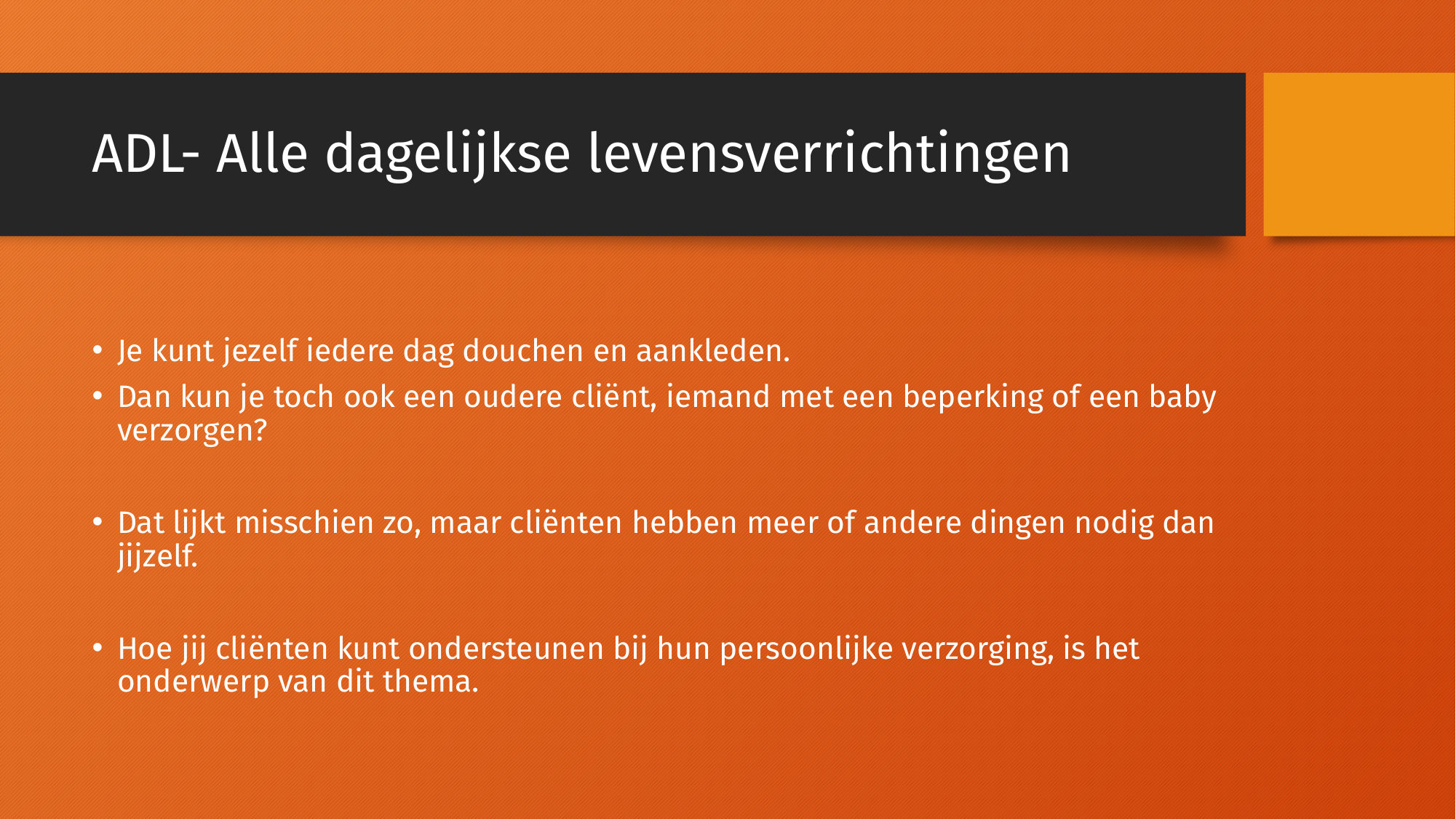

# ADL- Alle dagelijkse levensverrichtingen

Je kunt jezelf iedere dag douchen en aankleden.
Dan kun je toch ook een oudere cliënt, iemand met een beperking of een baby verzorgen?

Dat lijkt misschien zo, maar cliënten hebben meer of andere dingen nodig dan jijzelf.

Hoe jij cliënten kunt ondersteunen bij hun persoonlijke verzorging, is het onderwerp van dit thema.